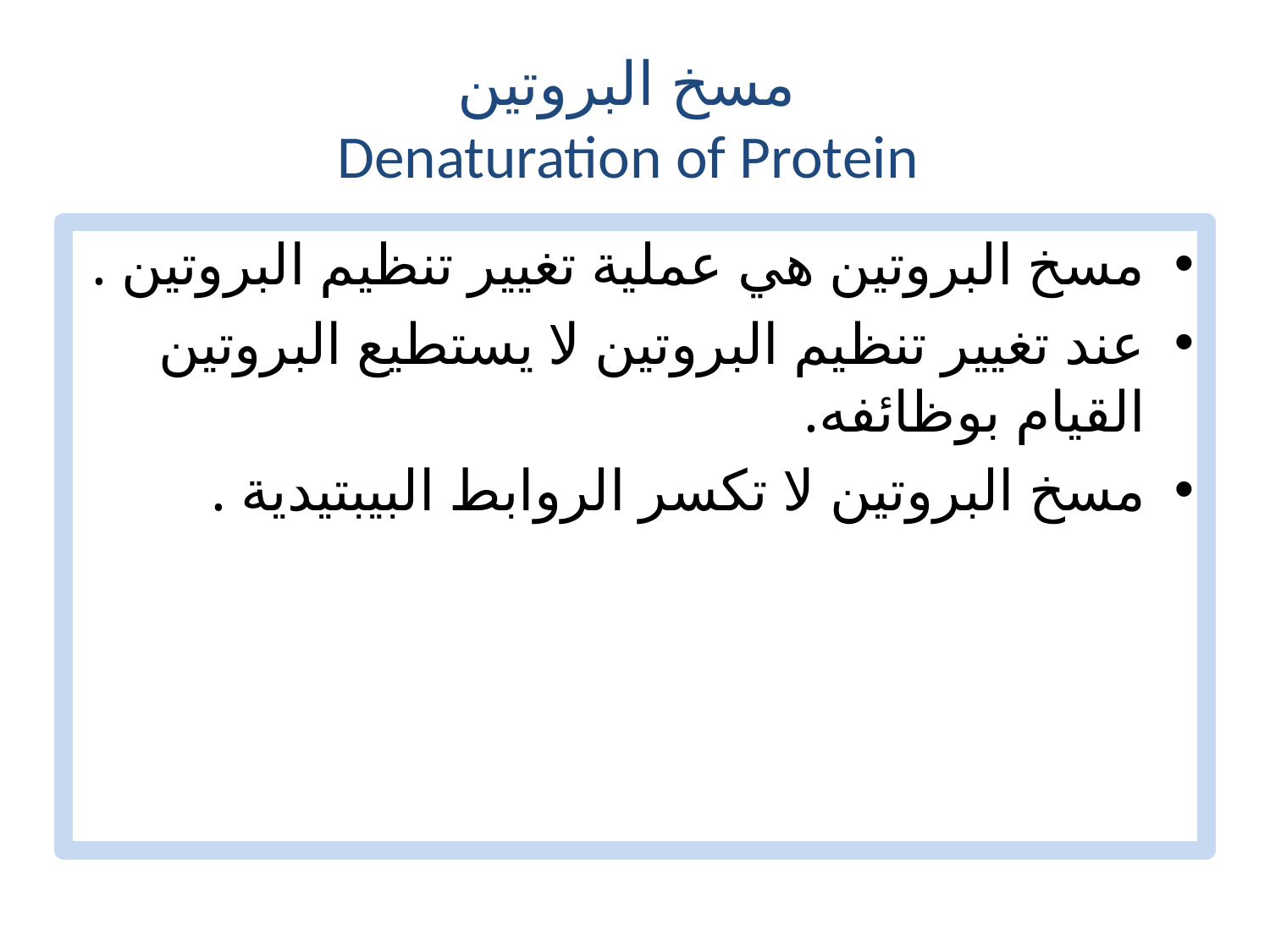

# مسخ البروتين Denaturation of Protein
مسخ البروتين هي عملية تغيير تنظيم البروتين .
عند تغيير تنظيم البروتين لا يستطيع البروتين القيام بوظائفه.
مسخ البروتين لا تكسر الروابط البيبتيدية .